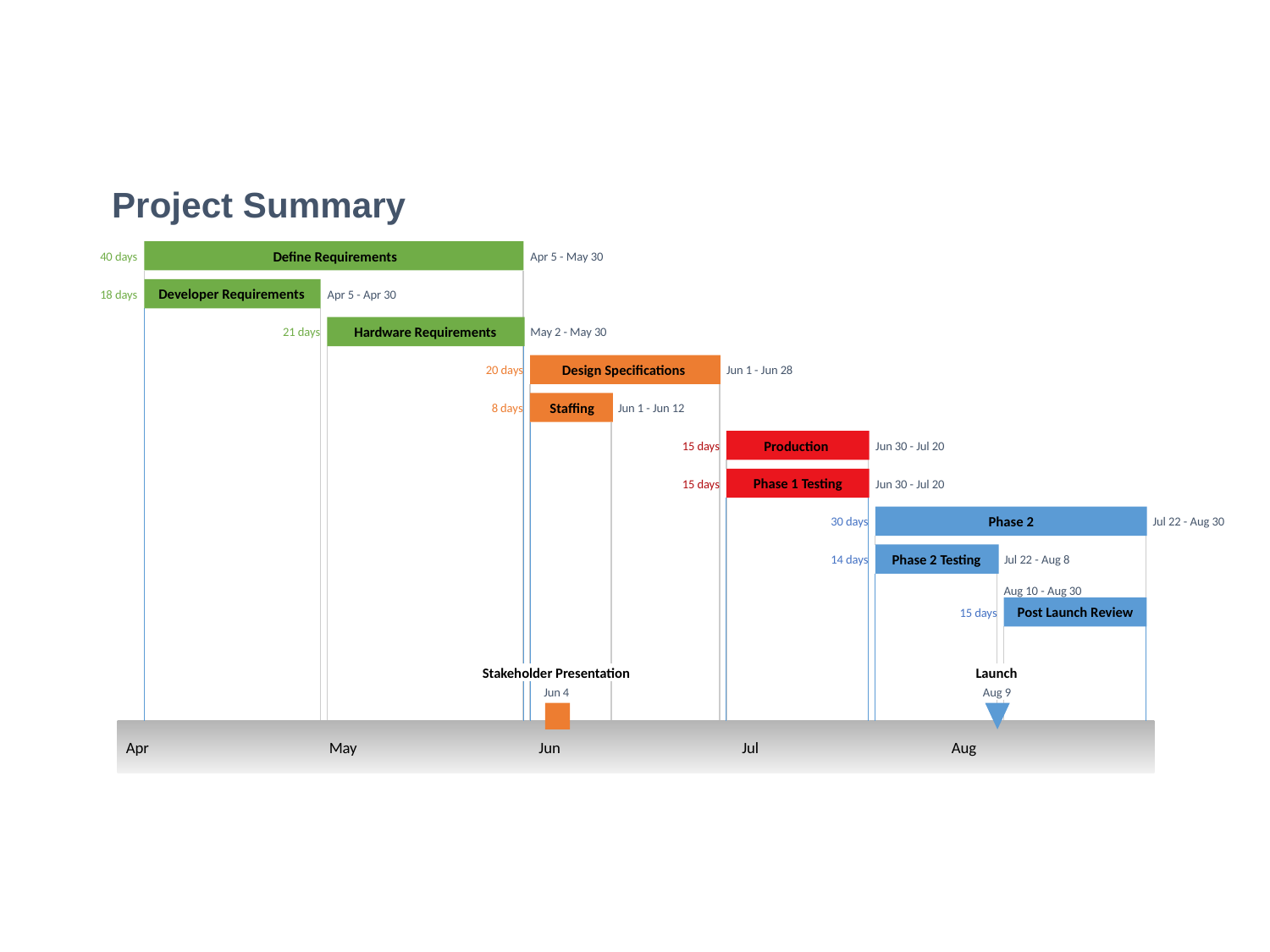

Project Summary

Define Requirements
40 days
Apr 5 - May 30

Developer Requirements
18 days
Apr 5 - Apr 30

Hardware Requirements
21 days
May 2 - May 30

Design Specifications
20 days
Jun 1 - Jun 28

Staffing
8 days
Jun 1 - Jun 12

Production
15 days
Jun 30 - Jul 20

Phase 1 Testing
15 days
Jun 30 - Jul 20

Phase 2
30 days
Jul 22 - Aug 30

Phase 2 Testing
14 days
Jul 22 - Aug 8

Aug 10 - Aug 30

Post Launch Review
15 days
Stakeholder Presentation
Launch
Jun 4
Aug 9

2019
2019
Apr
May
Jun
Jul
Aug

Today